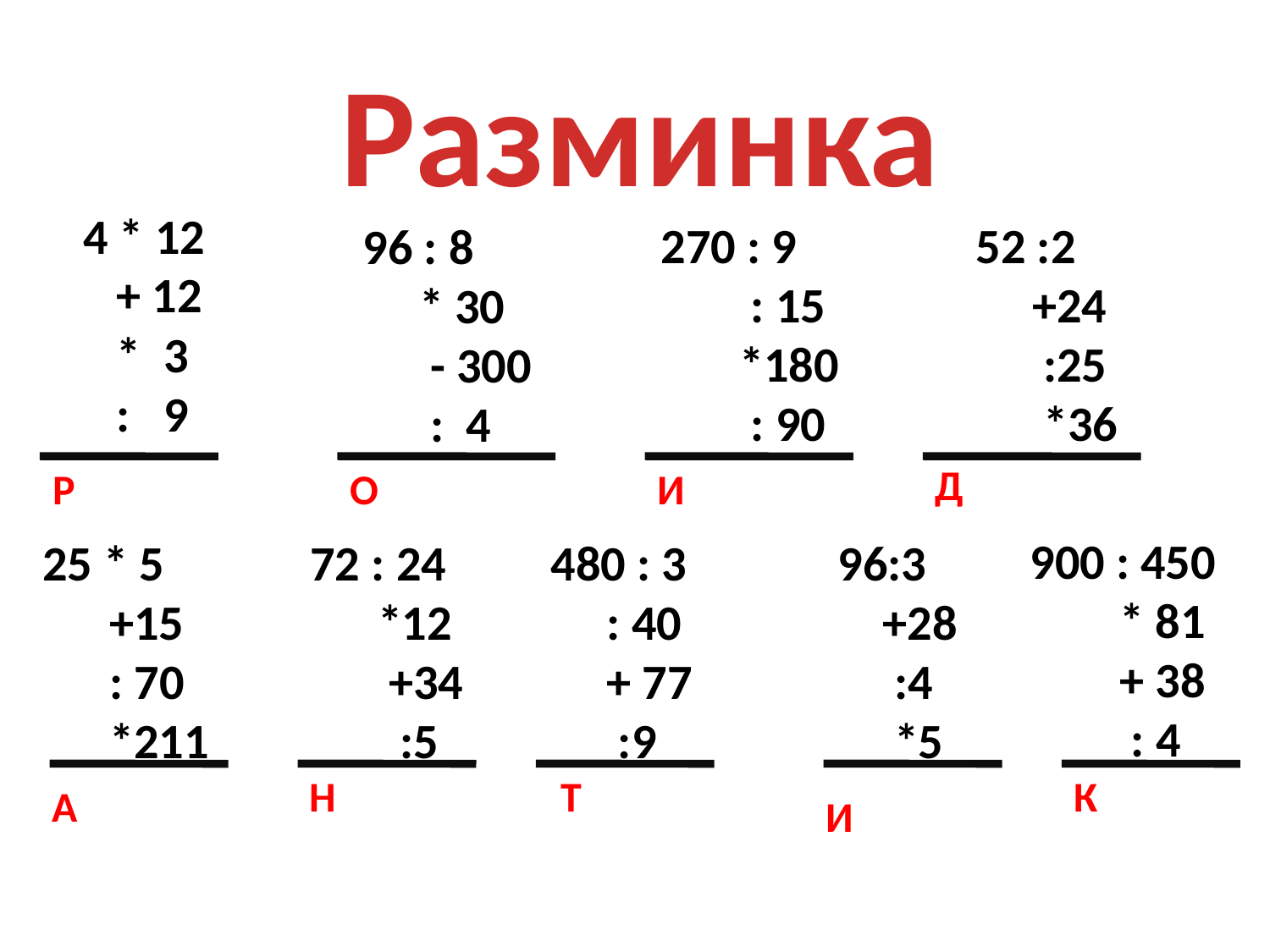

Разминка
4 * 12
   + 12
   *  3
   :   9

52 :2
     +24
      :25
      *36
270 : 9
        : 15
       *180
        : 90

96 : 8
     * 30
      - 300
      :  4
Д
Р
О
И
900 : 450
        * 81
        + 38
         : 4
25 * 5
      +15
      : 70
      *211
72 : 24
      *12
       +34
        :5
  480 : 3
       : 40
       + 77
        :9
  96:3
      +28
       :4
       *5
Н
Т
К
А
И